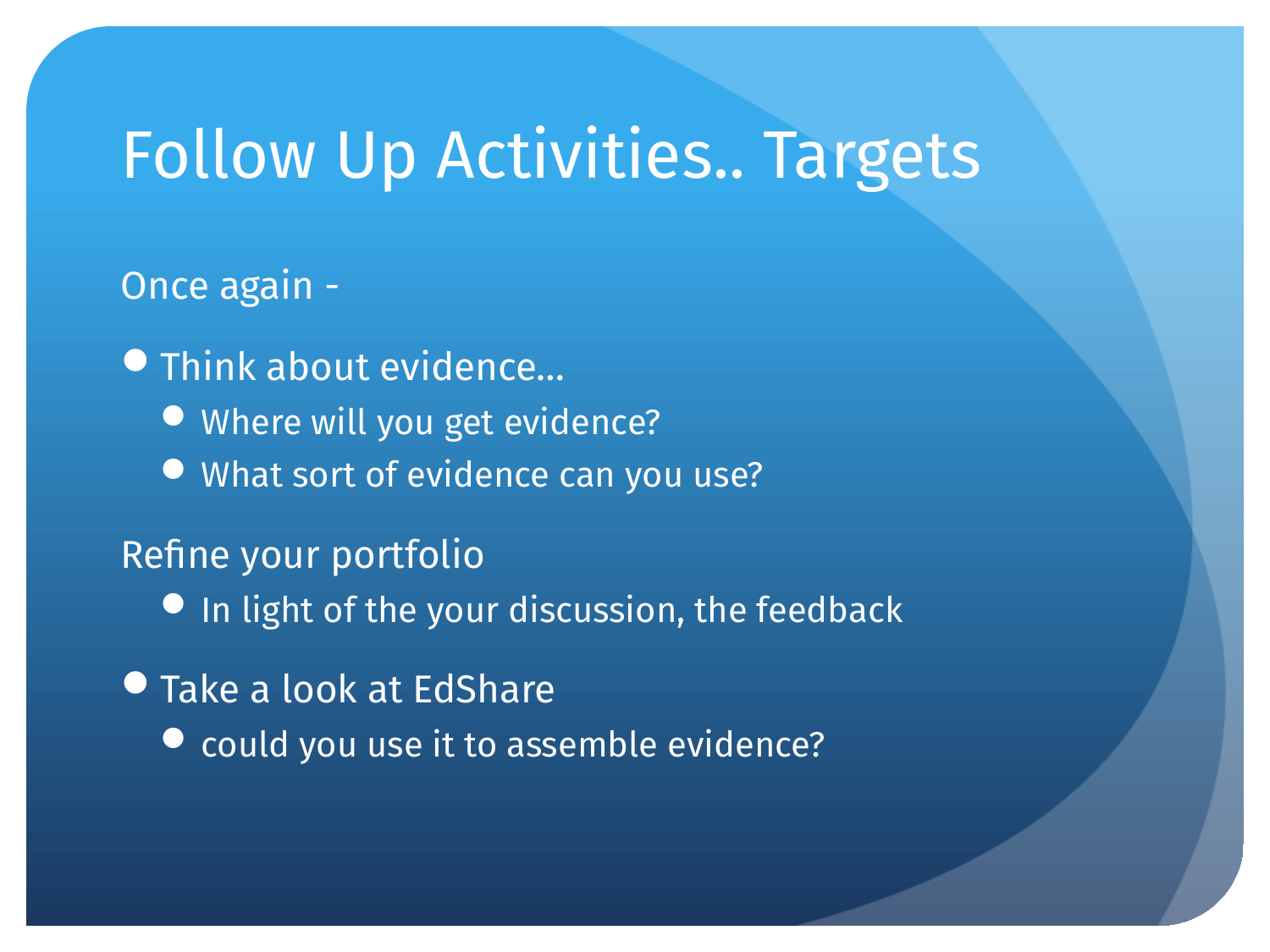

# Follow Up Activities.. Targets
Once again -
Think about evidence…
Where will you get evidence?
What sort of evidence can you use?
Refine your portfolio
In light of the your discussion, the feedback
Take a look at EdShare
could you use it to assemble evidence?